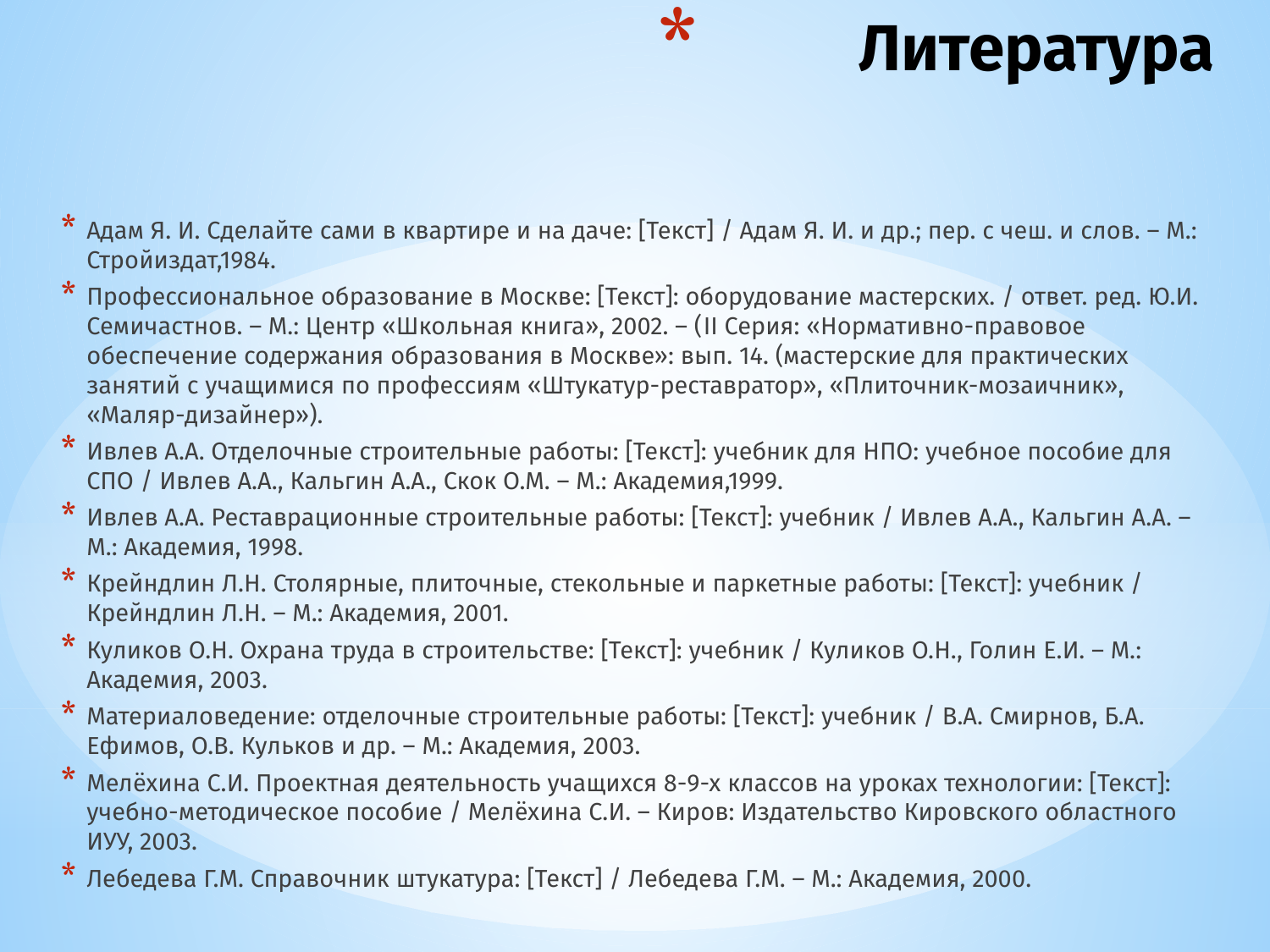

# Литература

Адам Я. И. Сделайте сами в квартире и на даче: [Текст] / Адам Я. И. и др.; пер. с чеш. и слов. – М.: Стройиздат,1984.
Профессиональное образование в Москве: [Текст]: оборудование мастерских. / ответ. ред. Ю.И. Семичастнов. – М.: Центр «Школьная книга», 2002. – (II Серия: «Нормативно-правовое обеспечение содержания образования в Москве»: вып. 14. (мастерские для практических занятий с учащимися по профессиям «Штукатур-реставратор», «Плиточник-мозаичник», «Маляр-дизайнер»).
Ивлев А.А. Отделочные строительные работы: [Текст]: учебник для НПО: учебное пособие для СПО / Ивлев А.А., Кальгин А.А., Скок О.М. – М.: Академия,1999.
Ивлев А.А. Реставрационные строительные работы: [Текст]: учебник / Ивлев А.А., Кальгин А.А. – М.: Академия, 1998.
Крейндлин Л.Н. Столярные, плиточные, стекольные и паркетные работы: [Текст]: учебник / Крейндлин Л.Н. – М.: Академия, 2001.
Куликов О.Н. Охрана труда в строительстве: [Текст]: учебник / Куликов О.Н., Голин Е.И. – М.: Академия, 2003.
Материаловедение: отделочные строительные работы: [Текст]: учебник / В.А. Смирнов, Б.А. Ефимов, О.В. Кульков и др. – М.: Академия, 2003.
Мелёхина С.И. Проектная деятельность учащихся 8-9-х классов на уроках технологии: [Текст]: учебно-методическое пособие / Мелёхина С.И. – Киров: Издательство Кировского областного ИУУ, 2003.
Лебедева Г.М. Справочник штукатура: [Текст] / Лебедева Г.М. – М.: Академия, 2000.